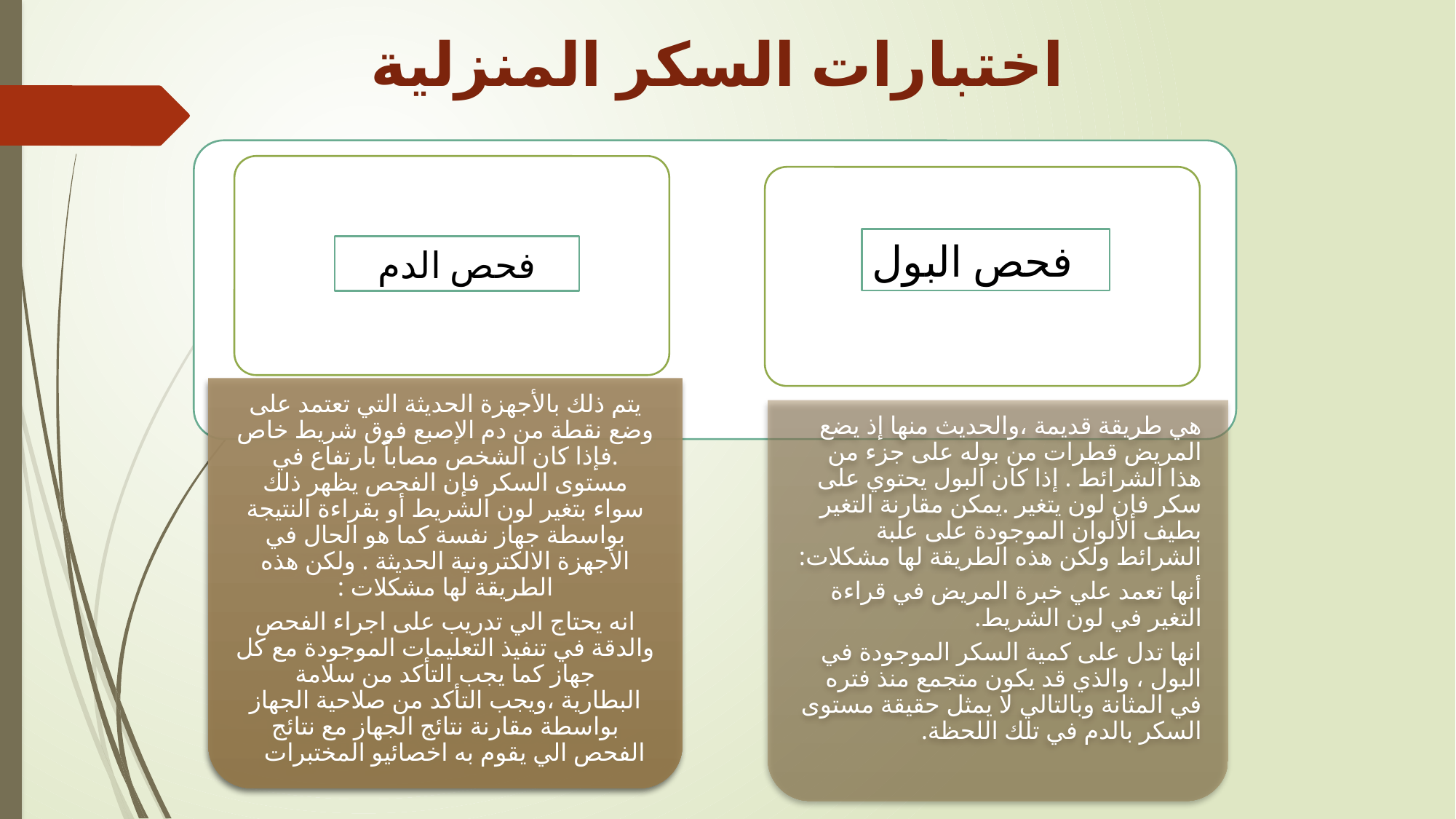

اختبارات السكر المنزلية
يتم ذلك بالأجهزة الحديثة التي تعتمد على وضع نقطة من دم الإصبع فوق شريط خاص .فإذا كان الشخص مصاباً بارتفاع في مستوى السكر فإن الفحص يظهر ذلك سواء بتغير لون الشريط أو بقراءة النتيجة بواسطة جهاز نفسة كما هو الحال في الأجهزة الالكترونية الحديثة . ولكن هذه الطريقة لها مشكلات :
انه يحتاج الي تدريب على اجراء الفحص والدقة في تنفيذ التعليمات الموجودة مع كل جهاز كما يجب التأكد من سلامة البطارية ،ويجب التأكد من صلاحية الجهاز بواسطة مقارنة نتائج الجهاز مع نتائج الفحص الي يقوم به اخصائيو المختبرات
هي طريقة قديمة ،والحديث منها إذ يضع المريض قطرات من بوله على جزء من هذا الشرائط . إذا كان البول يحتوي على سكر فإن لون يتغير .يمكن مقارنة التغير بطيف الألوان الموجودة على علبة الشرائط ولكن هذه الطريقة لها مشكلات:
أنها تعمد علي خبرة المريض في قراءة التغير في لون الشريط.
انها تدل على كمية السكر الموجودة في البول ، والذي قد يكون متجمع منذ فتره في المثانة وبالتالي لا يمثل حقيقة مستوى السكر بالدم في تلك اللحظة.
فحص البول
فحص الدم